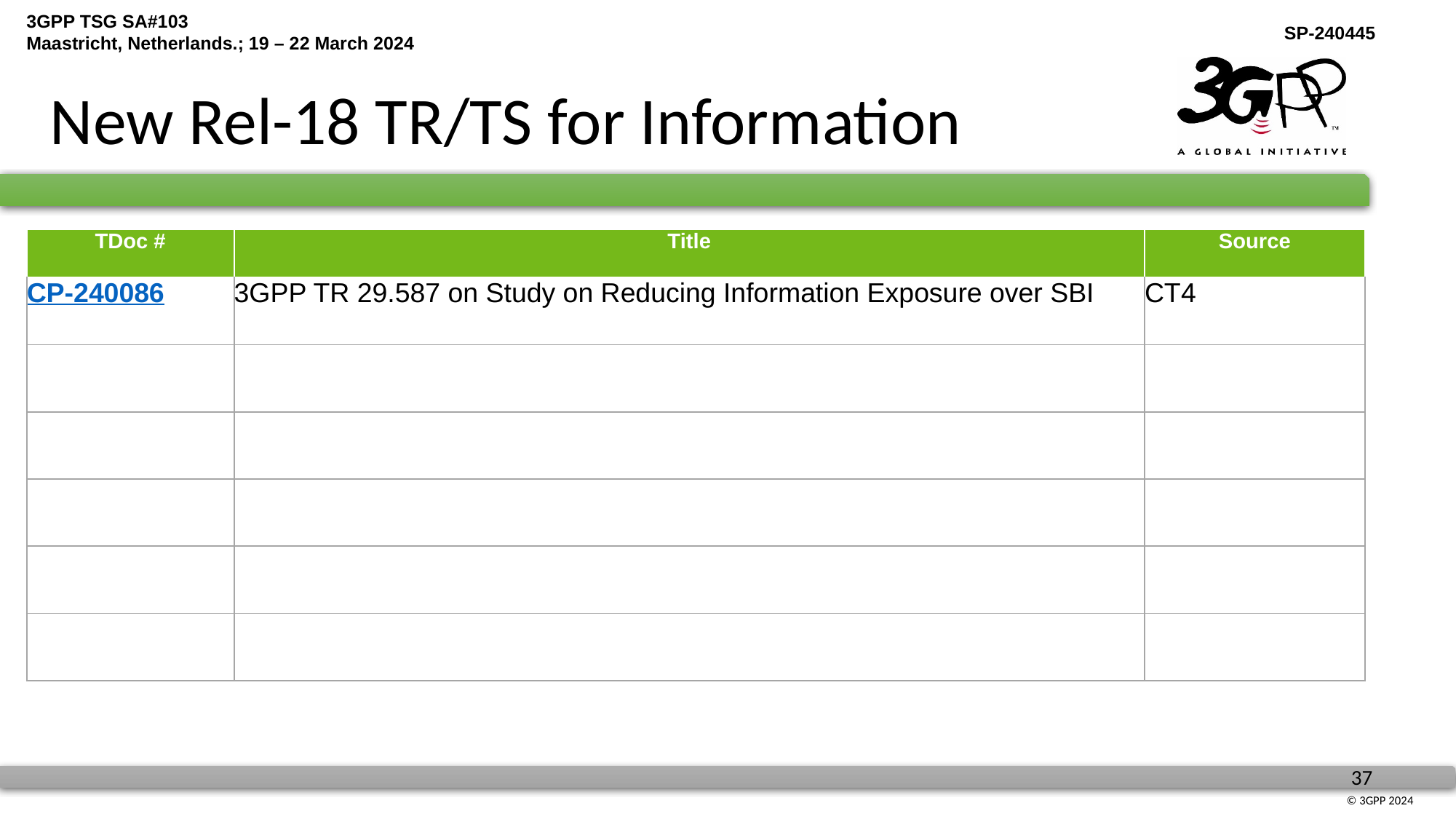

# New Rel-18 TR/TS for Information
| TDoc # | Title | Source |
| --- | --- | --- |
| CP-240086 | 3GPP TR 29.587 on Study on Reducing Information Exposure over SBI | CT4 |
|  |  |  |
|  |  |  |
|  |  |  |
|  |  |  |
|  |  |  |